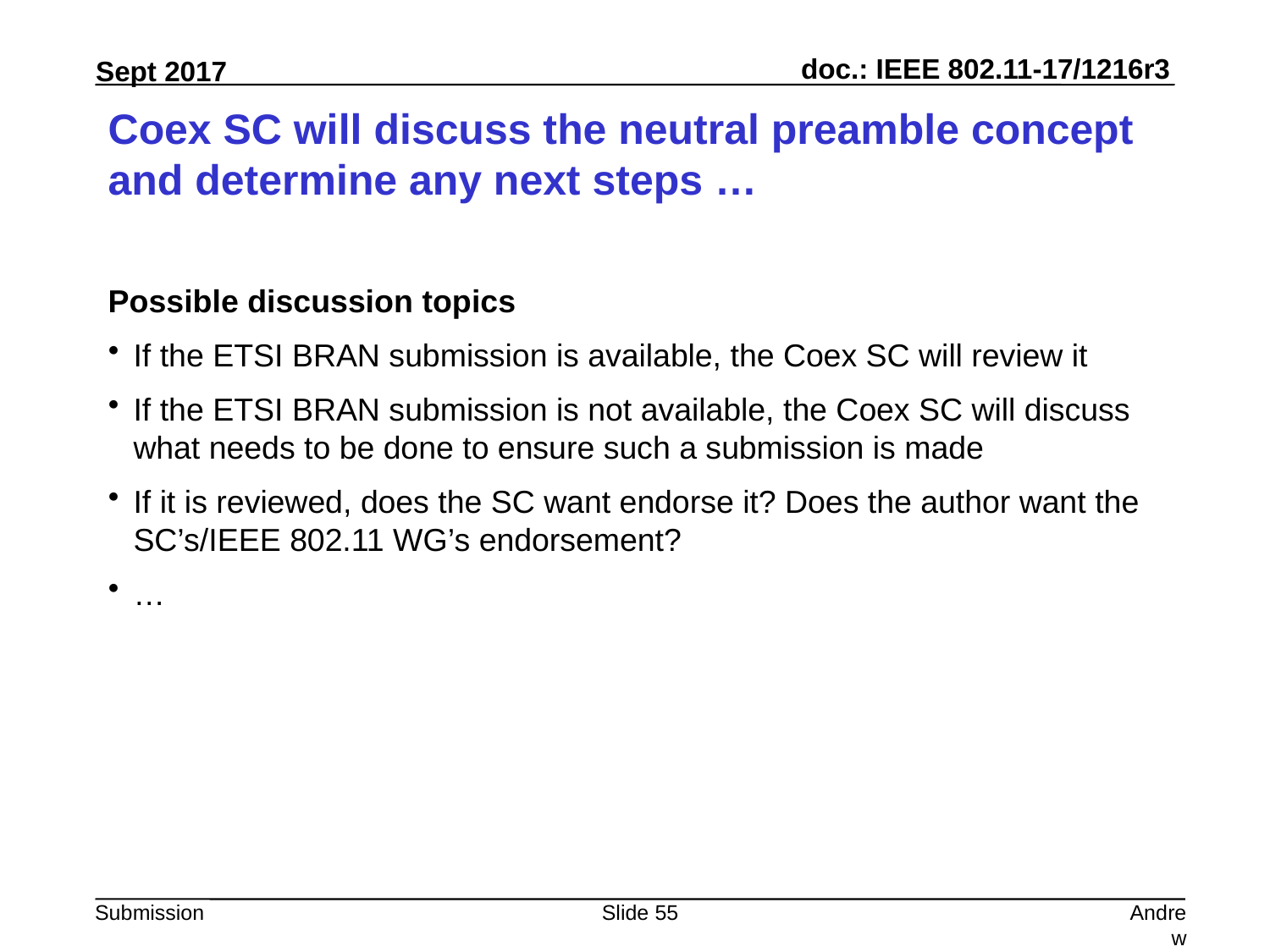

# Coex SC will discuss the neutral preamble concept and determine any next steps …
Possible discussion topics
If the ETSI BRAN submission is available, the Coex SC will review it
If the ETSI BRAN submission is not available, the Coex SC will discuss what needs to be done to ensure such a submission is made
If it is reviewed, does the SC want endorse it? Does the author want the SC’s/IEEE 802.11 WG’s endorsement?
…

Slide 55
Andrew Myles, Cisco